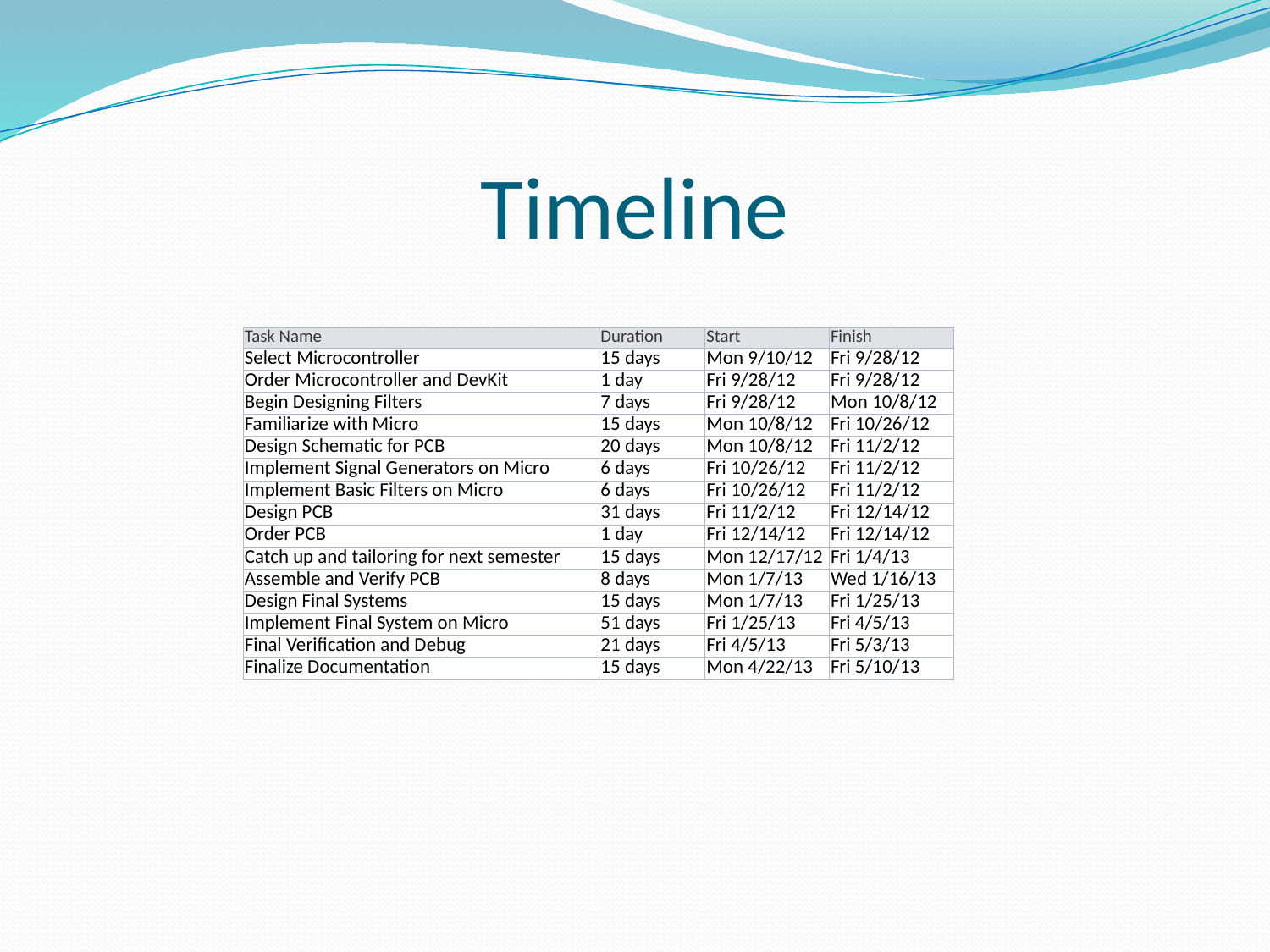

# Timeline
| Task Name | Duration | Start | Finish |
| --- | --- | --- | --- |
| Select Microcontroller | 15 days | Mon 9/10/12 | Fri 9/28/12 |
| Order Microcontroller and DevKit | 1 day | Fri 9/28/12 | Fri 9/28/12 |
| Begin Designing Filters | 7 days | Fri 9/28/12 | Mon 10/8/12 |
| Familiarize with Micro | 15 days | Mon 10/8/12 | Fri 10/26/12 |
| Design Schematic for PCB | 20 days | Mon 10/8/12 | Fri 11/2/12 |
| Implement Signal Generators on Micro | 6 days | Fri 10/26/12 | Fri 11/2/12 |
| Implement Basic Filters on Micro | 6 days | Fri 10/26/12 | Fri 11/2/12 |
| Design PCB | 31 days | Fri 11/2/12 | Fri 12/14/12 |
| Order PCB | 1 day | Fri 12/14/12 | Fri 12/14/12 |
| Catch up and tailoring for next semester | 15 days | Mon 12/17/12 | Fri 1/4/13 |
| Assemble and Verify PCB | 8 days | Mon 1/7/13 | Wed 1/16/13 |
| Design Final Systems | 15 days | Mon 1/7/13 | Fri 1/25/13 |
| Implement Final System on Micro | 51 days | Fri 1/25/13 | Fri 4/5/13 |
| Final Verification and Debug | 21 days | Fri 4/5/13 | Fri 5/3/13 |
| Finalize Documentation | 15 days | Mon 4/22/13 | Fri 5/10/13 |